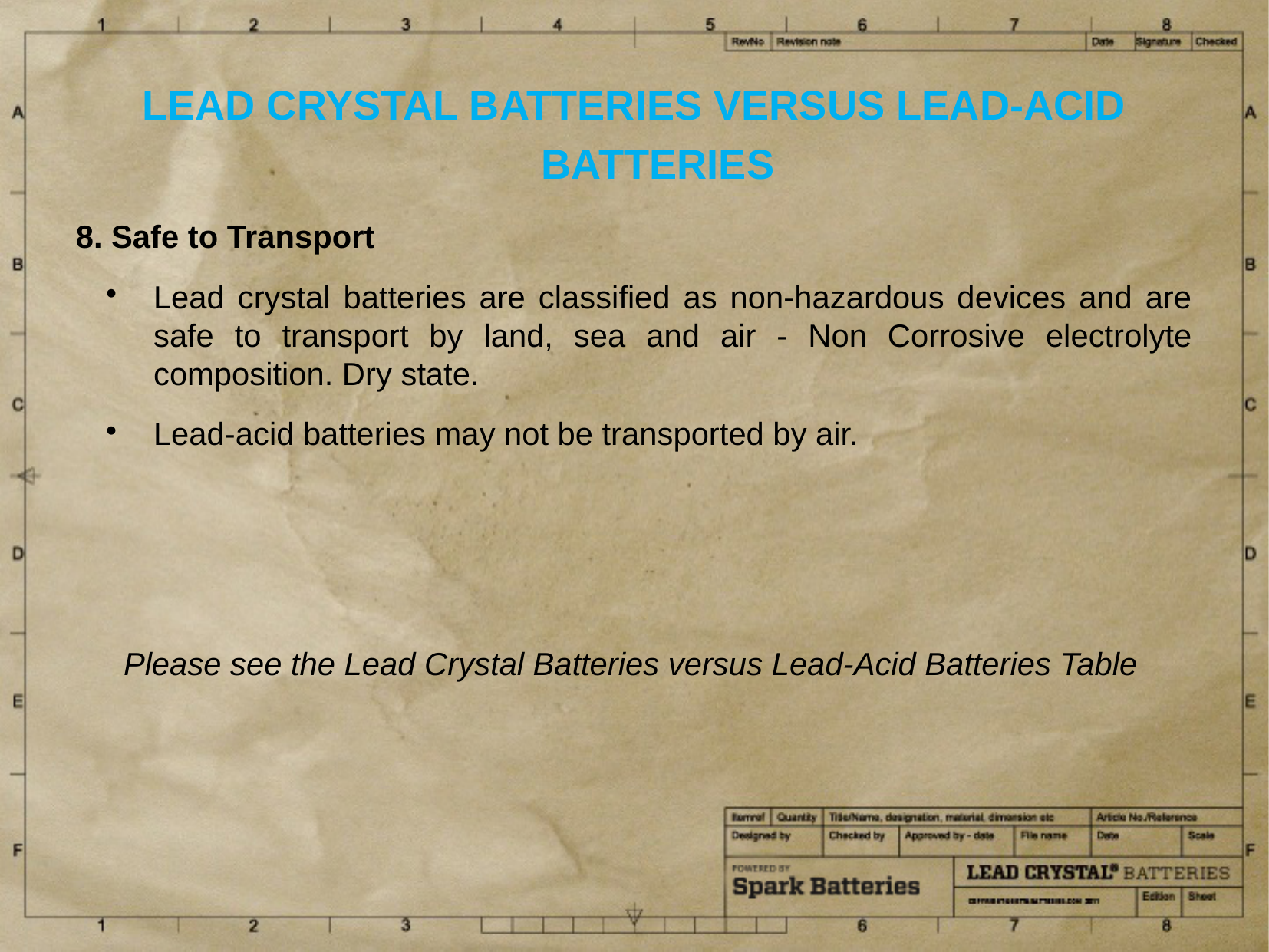

LEAD CRYSTAL BATTERIES VERSUS LEAD-ACID BATTERIES
8. Safe to Transport
Lead crystal batteries are classified as non-hazardous devices and are safe to transport by land, sea and air - Non Corrosive electrolyte composition. Dry state.
Lead-acid batteries may not be transported by air.

Please see the Lead Crystal Batteries versus Lead-Acid Batteries Table